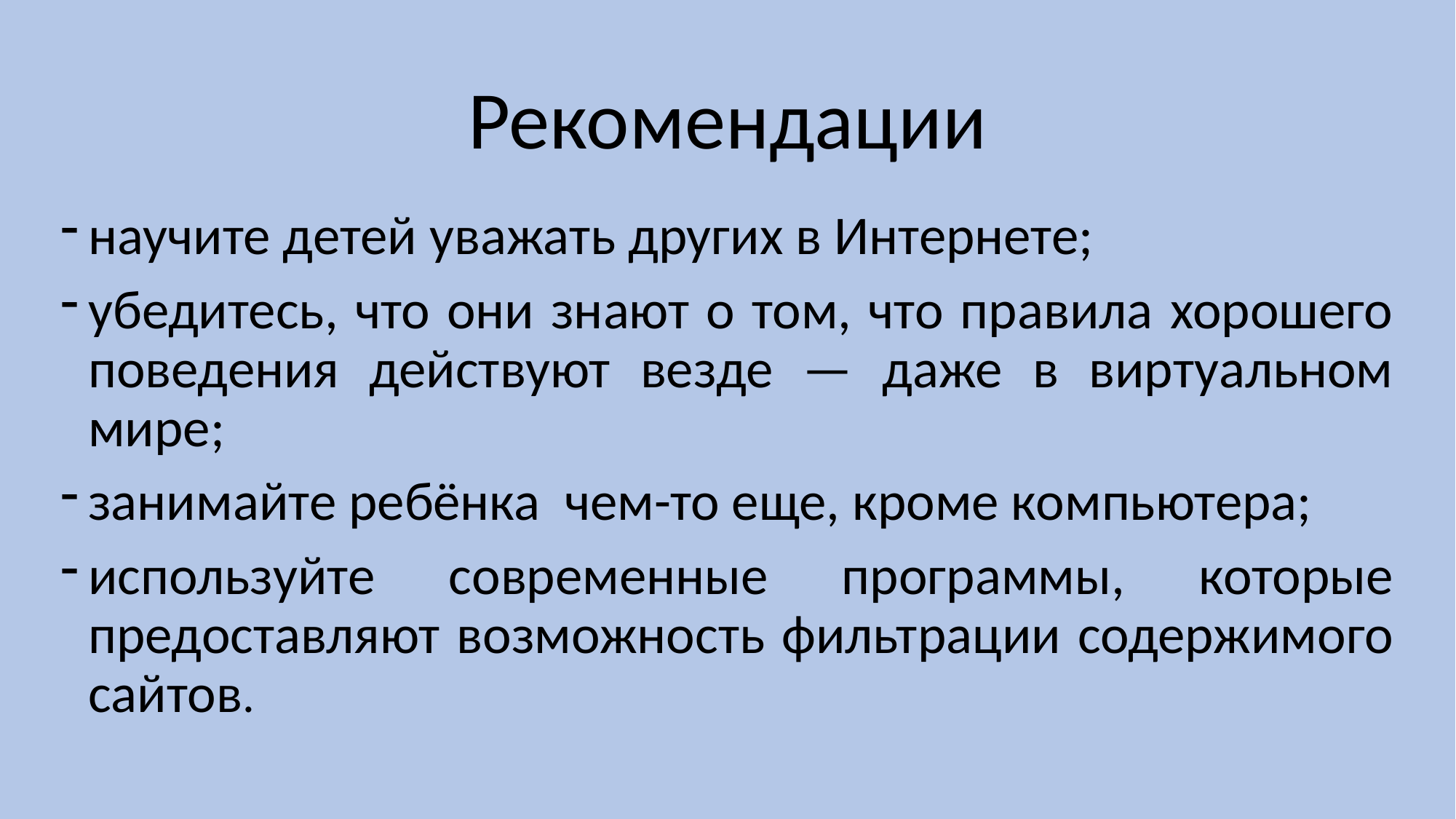

# Рекомендации
научите детей уважать других в Интернете;
убедитесь, что они знают о том, что правила хорошего поведения действуют везде — даже в виртуальном мире;
занимайте ребёнка  чем-то еще, кроме компьютера;
используйте современные программы, которые предоставляют возможность фильтрации содержимого сайтов.